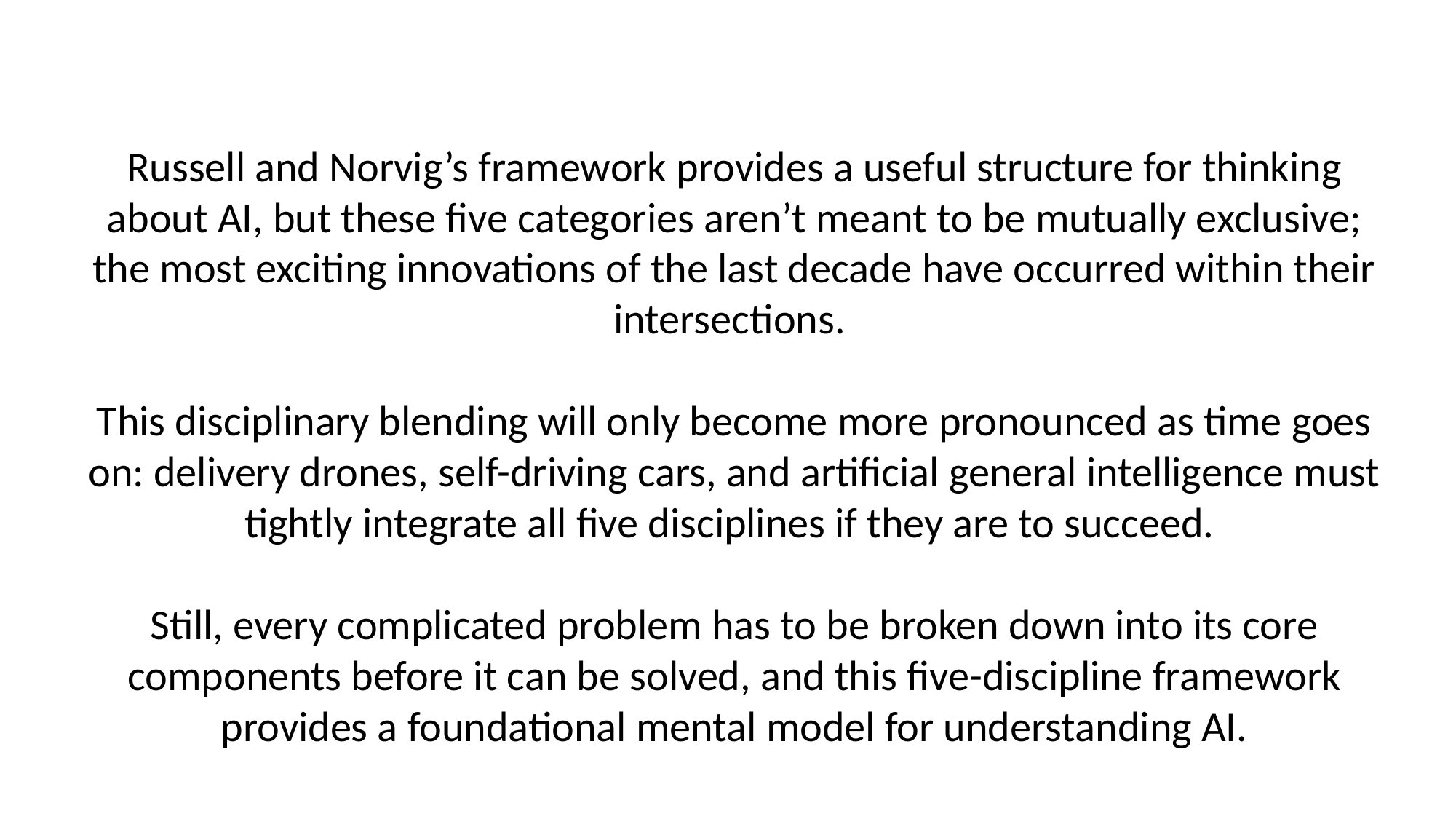

Russell and Norvig’s framework provides a useful structure for thinking about AI, but these five categories aren’t meant to be mutually exclusive; the most exciting innovations of the last decade have occurred within their intersections.

This disciplinary blending will only become more pronounced as time goes on: delivery drones, self-driving cars, and artificial general intelligence must tightly integrate all five disciplines if they are to succeed.

Still, every complicated problem has to be broken down into its core components before it can be solved, and this five-discipline framework provides a foundational mental model for understanding AI.